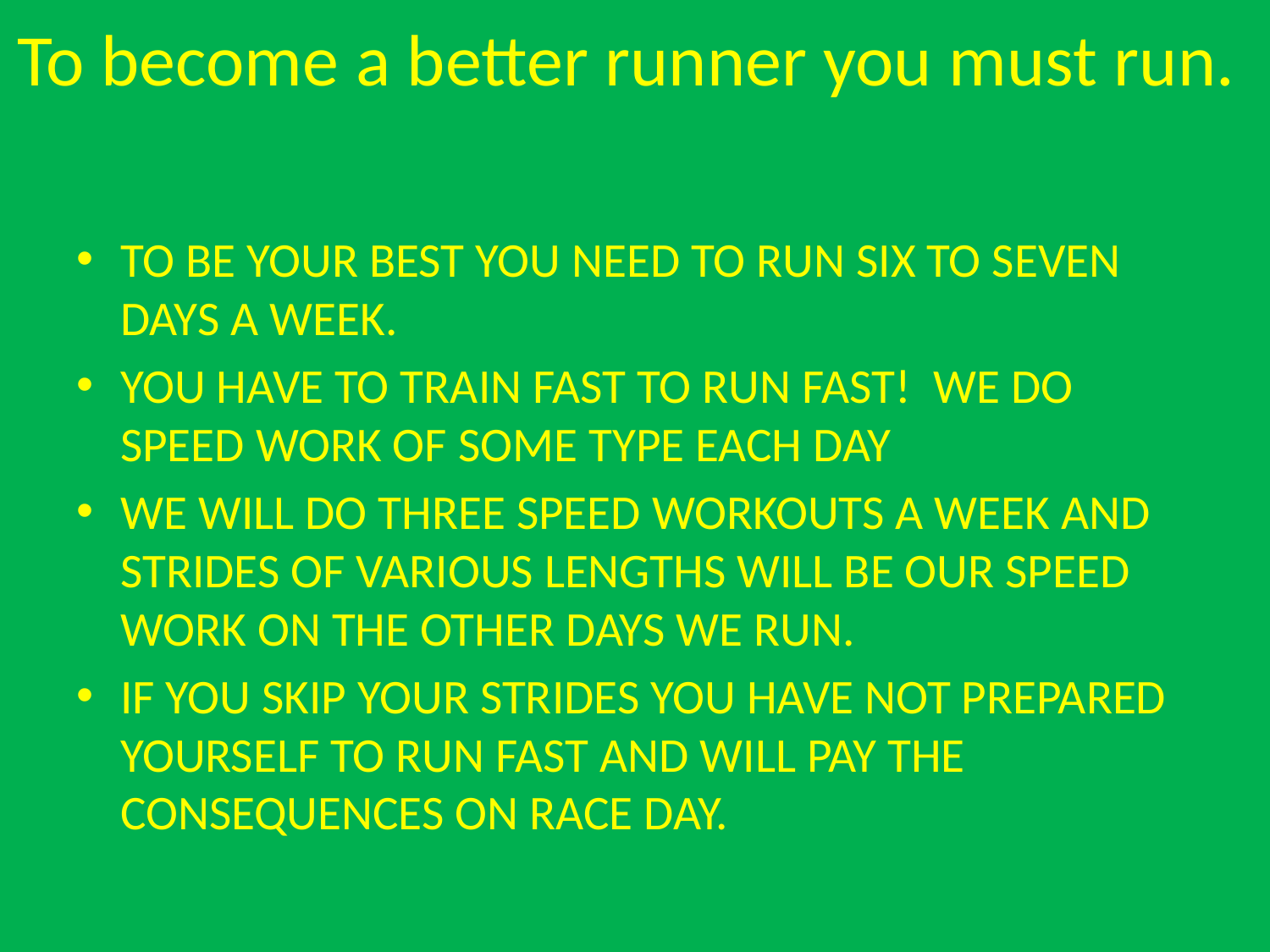

# To become a better runner you must run.
TO BE YOUR BEST YOU NEED TO RUN SIX TO SEVEN DAYS A WEEK.
YOU HAVE TO TRAIN FAST TO RUN FAST!  WE DO SPEED WORK OF SOME TYPE EACH DAY
WE WILL DO THREE SPEED WORKOUTS A WEEK AND STRIDES OF VARIOUS LENGTHS WILL BE OUR SPEED WORK ON THE OTHER DAYS WE RUN.
IF YOU SKIP YOUR STRIDES YOU HAVE NOT PREPARED YOURSELF TO RUN FAST AND WILL PAY THE CONSEQUENCES ON RACE DAY.